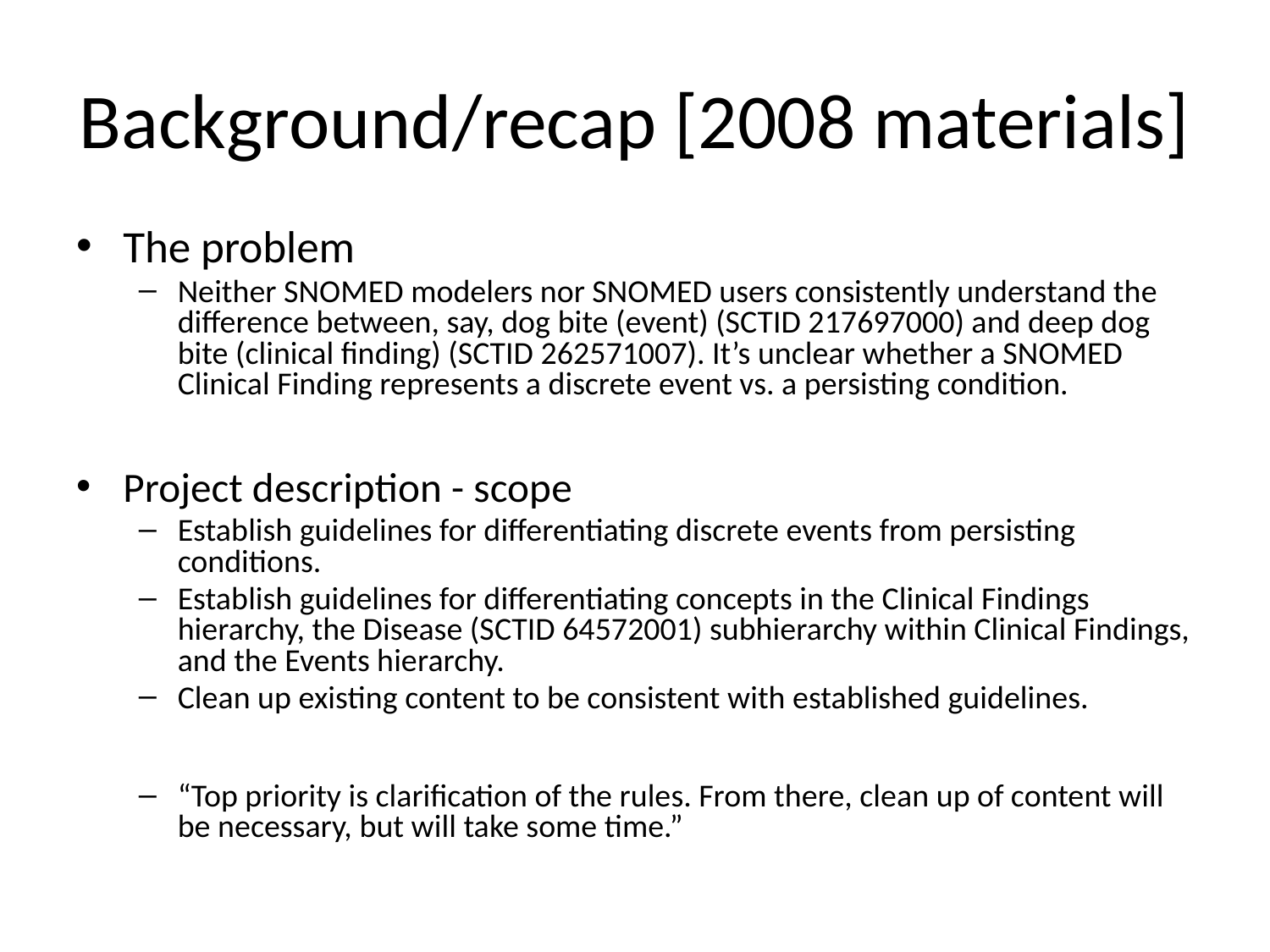

# Background/recap [2008 materials]
The problem
Neither SNOMED modelers nor SNOMED users consistently understand the difference between, say, dog bite (event) (SCTID 217697000) and deep dog bite (clinical finding) (SCTID 262571007). It’s unclear whether a SNOMED Clinical Finding represents a discrete event vs. a persisting condition.

Project description - scope
Establish guidelines for differentiating discrete events from persisting conditions.
Establish guidelines for differentiating concepts in the Clinical Findings hierarchy, the Disease (SCTID 64572001) subhierarchy within Clinical Findings, and the Events hierarchy.
Clean up existing content to be consistent with established guidelines.

“Top priority is clarification of the rules. From there, clean up of content will be necessary, but will take some time.”